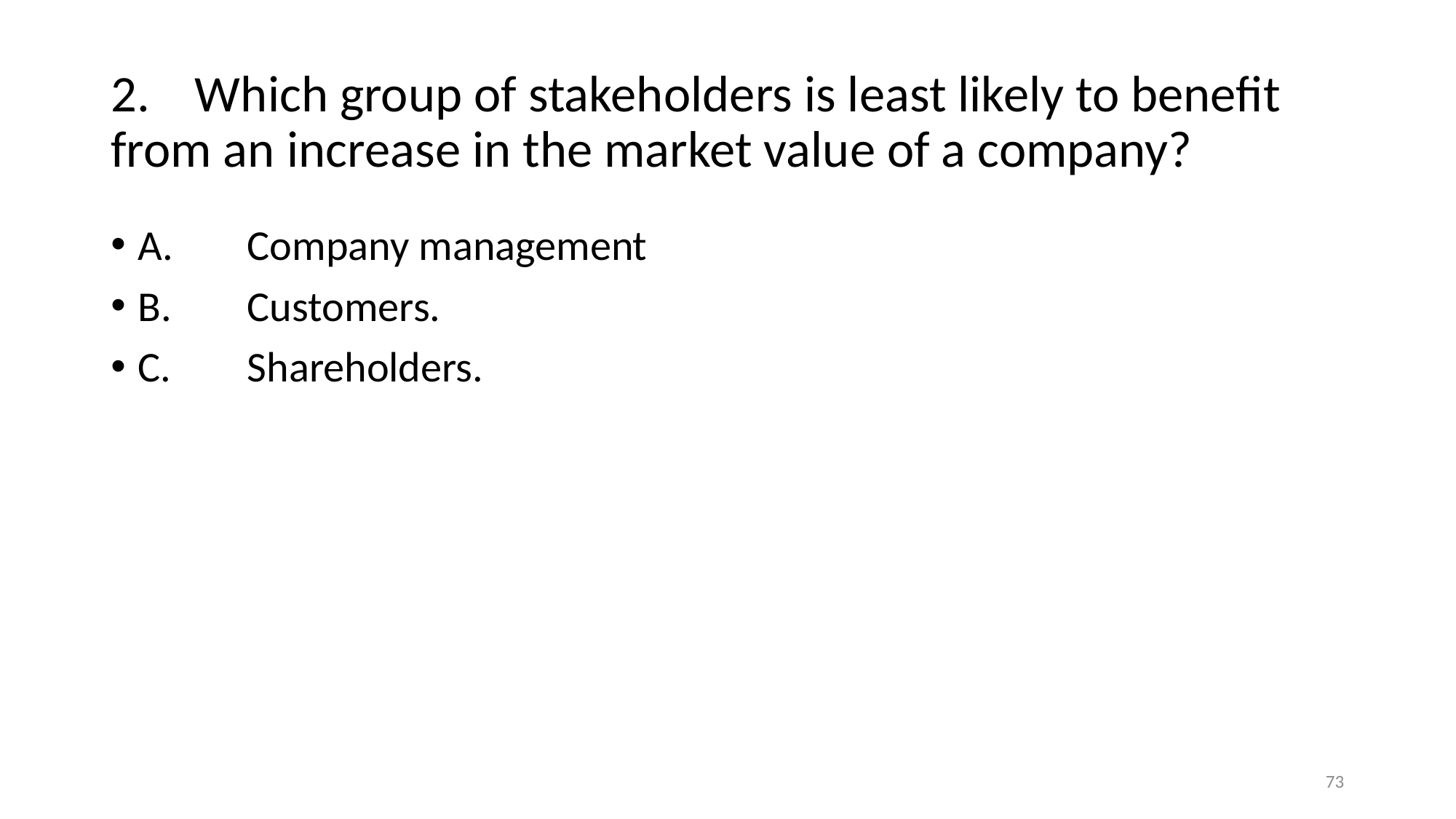

# 2.	Which group of stakeholders is least likely to benefit from an increase in the market value of a company?
A.	Company management
B.	Customers.
C.	Shareholders.
73